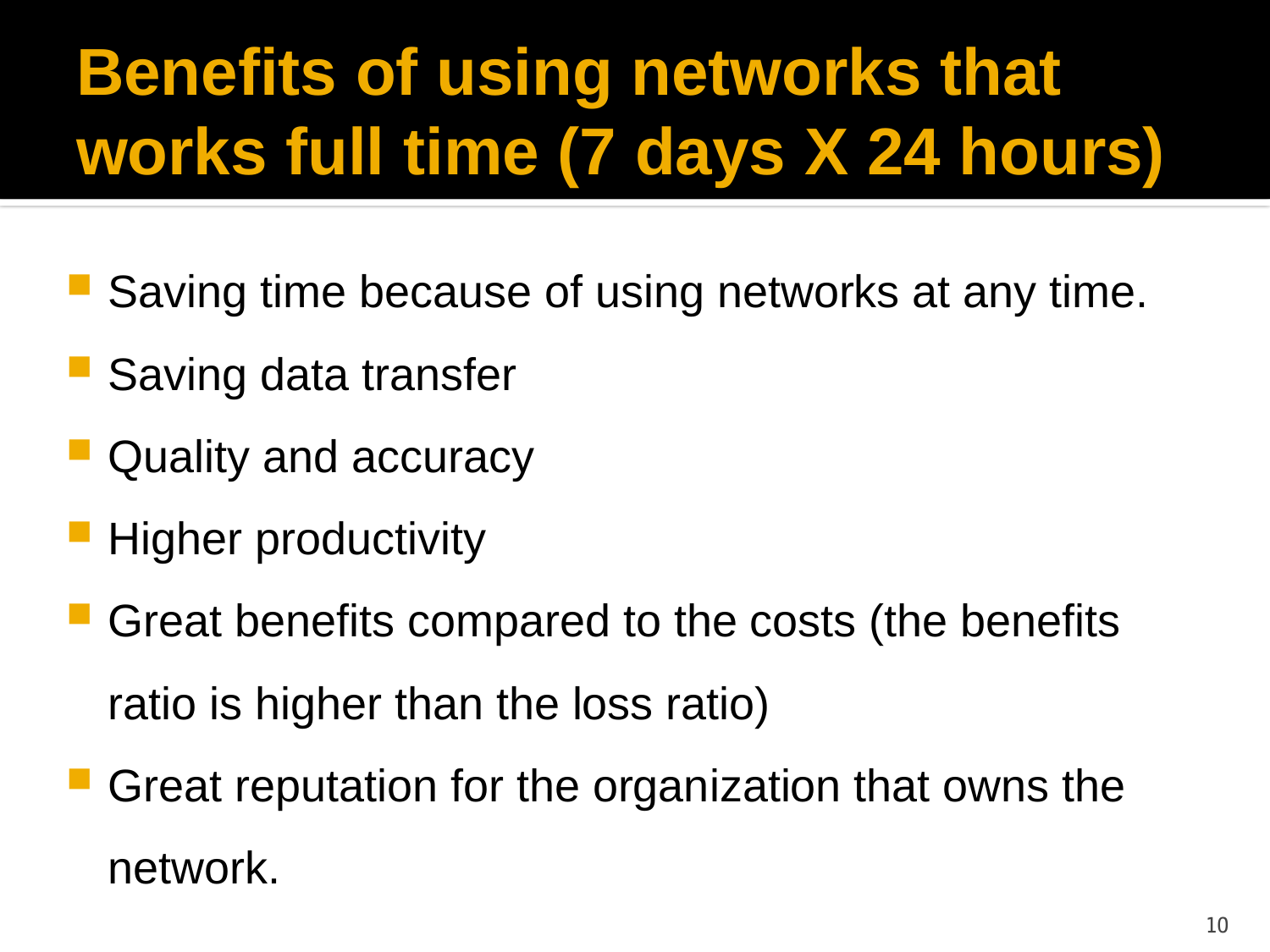

# Benefits of using networks that works full time (7 days X 24 hours)
Saving time because of using networks at any time.
Saving data transfer
Quality and accuracy
Higher productivity
Great benefits compared to the costs (the benefits ratio is higher than the loss ratio)
Great reputation for the organization that owns the network.
10